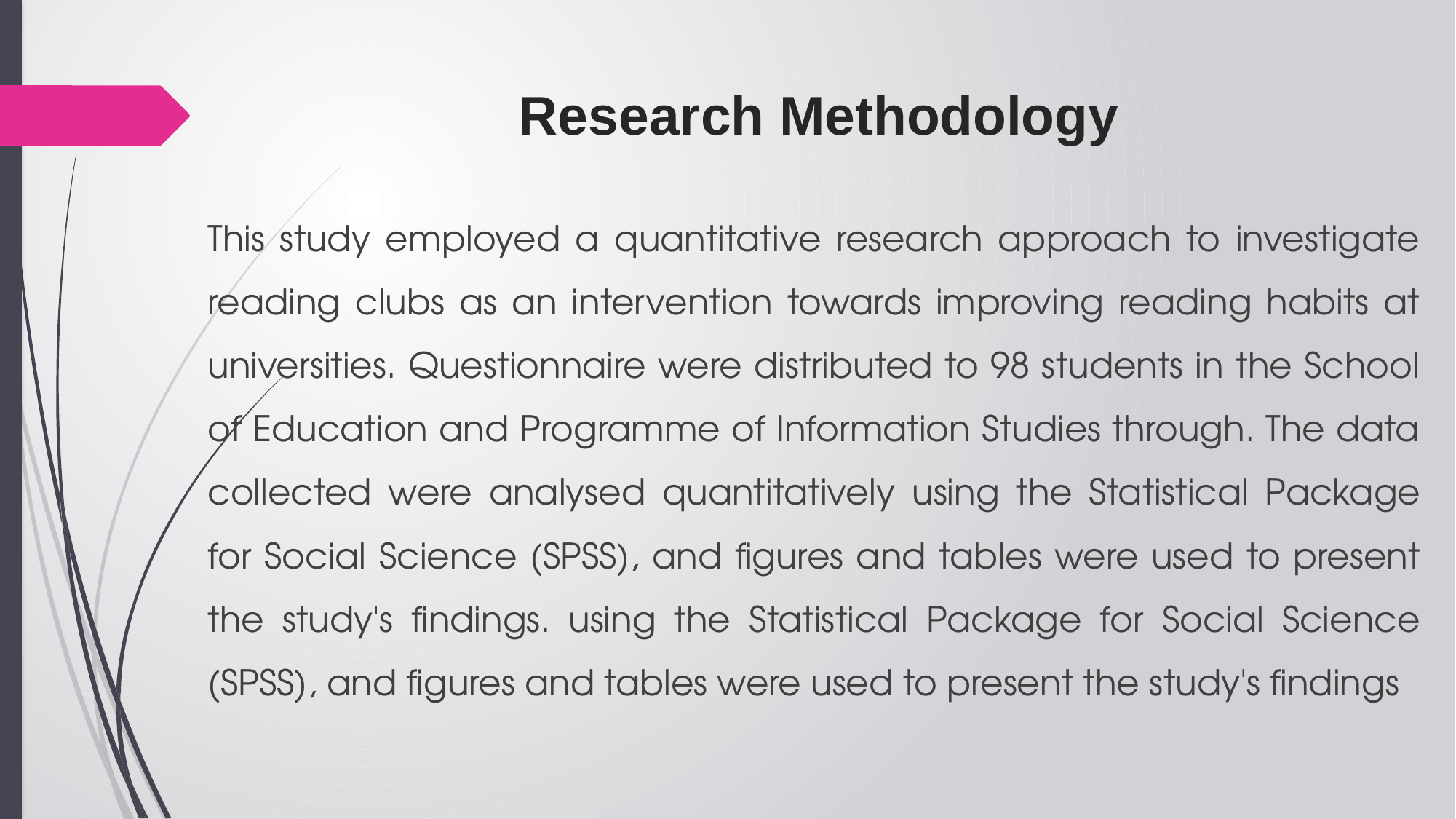

# Research Methodology
This study employed a quantitative research approach to investigate reading clubs as an intervention towards improving reading habits at universities. Questionnaire were distributed to 98 students in the School of Education and Programme of Information Studies through. The data collected were analysed quantitatively using the Statistical Package for Social Science (SPSS), and figures and tables were used to present the study's findings. using the Statistical Package for Social Science (SPSS), and figures and tables were used to present the study's findings